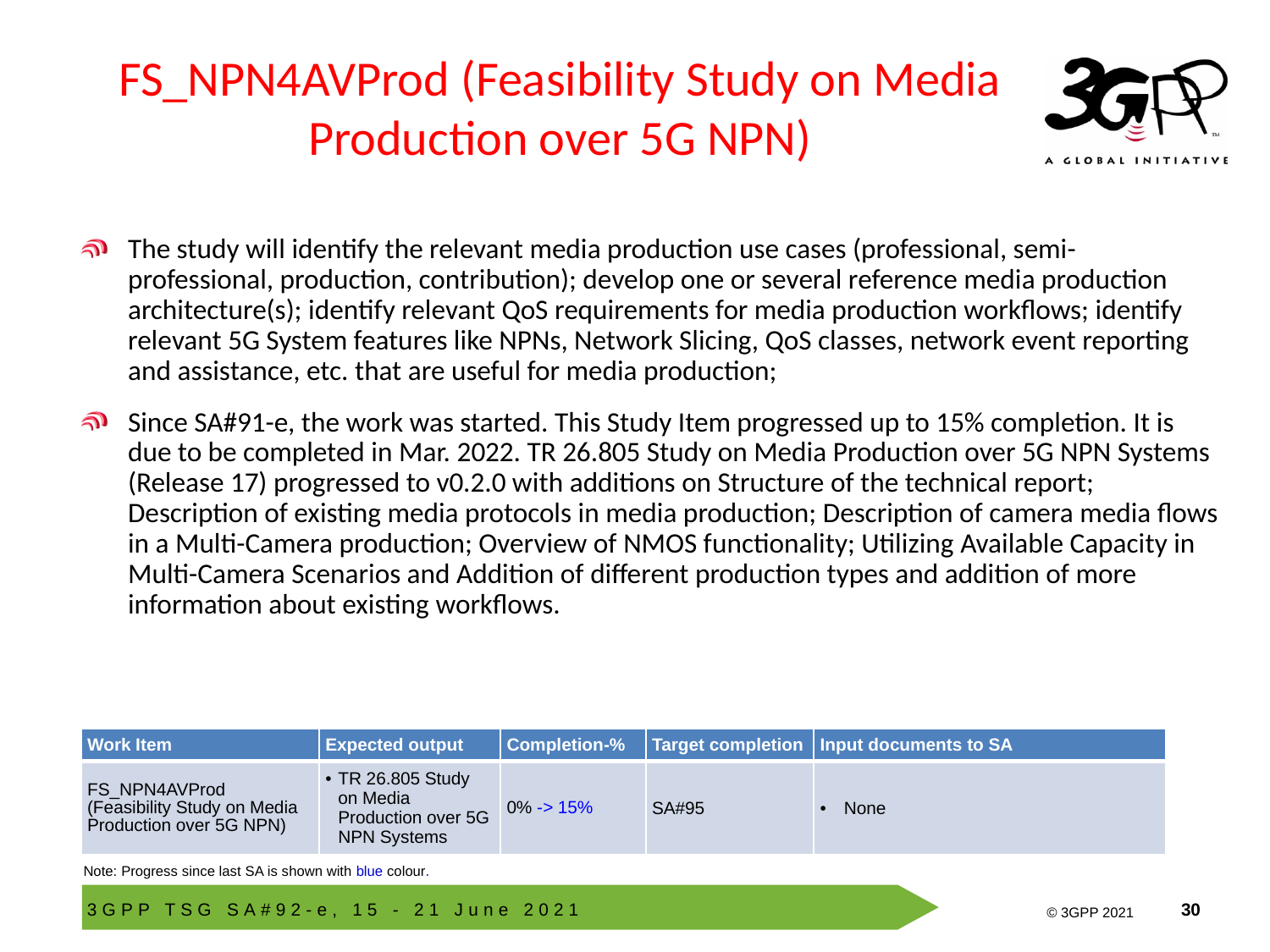

# FS_NPN4AVProd (Feasibility Study on Media Production over 5G NPN)
The study will identify the relevant media production use cases (professional, semi-professional, production, contribution); develop one or several reference media production architecture(s); identify relevant QoS requirements for media production workflows; identify relevant 5G System features like NPNs, Network Slicing, QoS classes, network event reporting and assistance, etc. that are useful for media production;
Since SA#91-e, the work was started. This Study Item progressed up to 15% completion. It is due to be completed in Mar. 2022. TR 26.805 Study on Media Production over 5G NPN Systems (Release 17) progressed to v0.2.0 with additions on Structure of the technical report; Description of existing media protocols in media production; Description of camera media flows in a Multi-Camera production; Overview of NMOS functionality; Utilizing Available Capacity in Multi-Camera Scenarios and Addition of different production types and addition of more information about existing workflows.

| Work Item | Expected output | Completion-% | Target completion | Input documents to SA |
| --- | --- | --- | --- | --- |
| FS\_NPN4AVProd (Feasibility Study on Media Production over 5G NPN) | TR 26.805 Study on Media Production over 5G NPN Systems | 0% -> 15% | SA#95 | None |
Note: Progress since last SA is shown with blue colour.